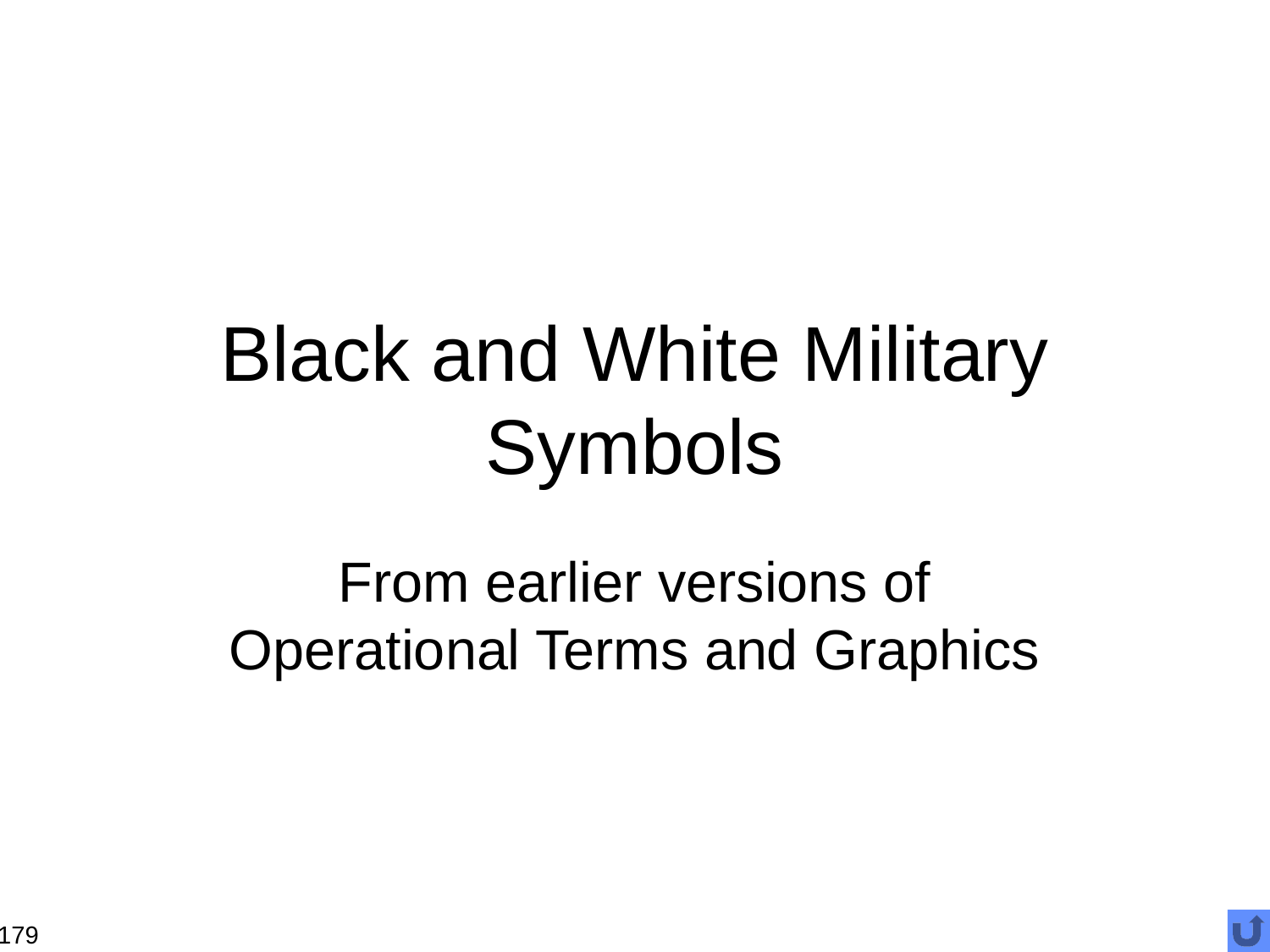

# Black and White Military Symbols
From earlier versions of Operational Terms and Graphics
179